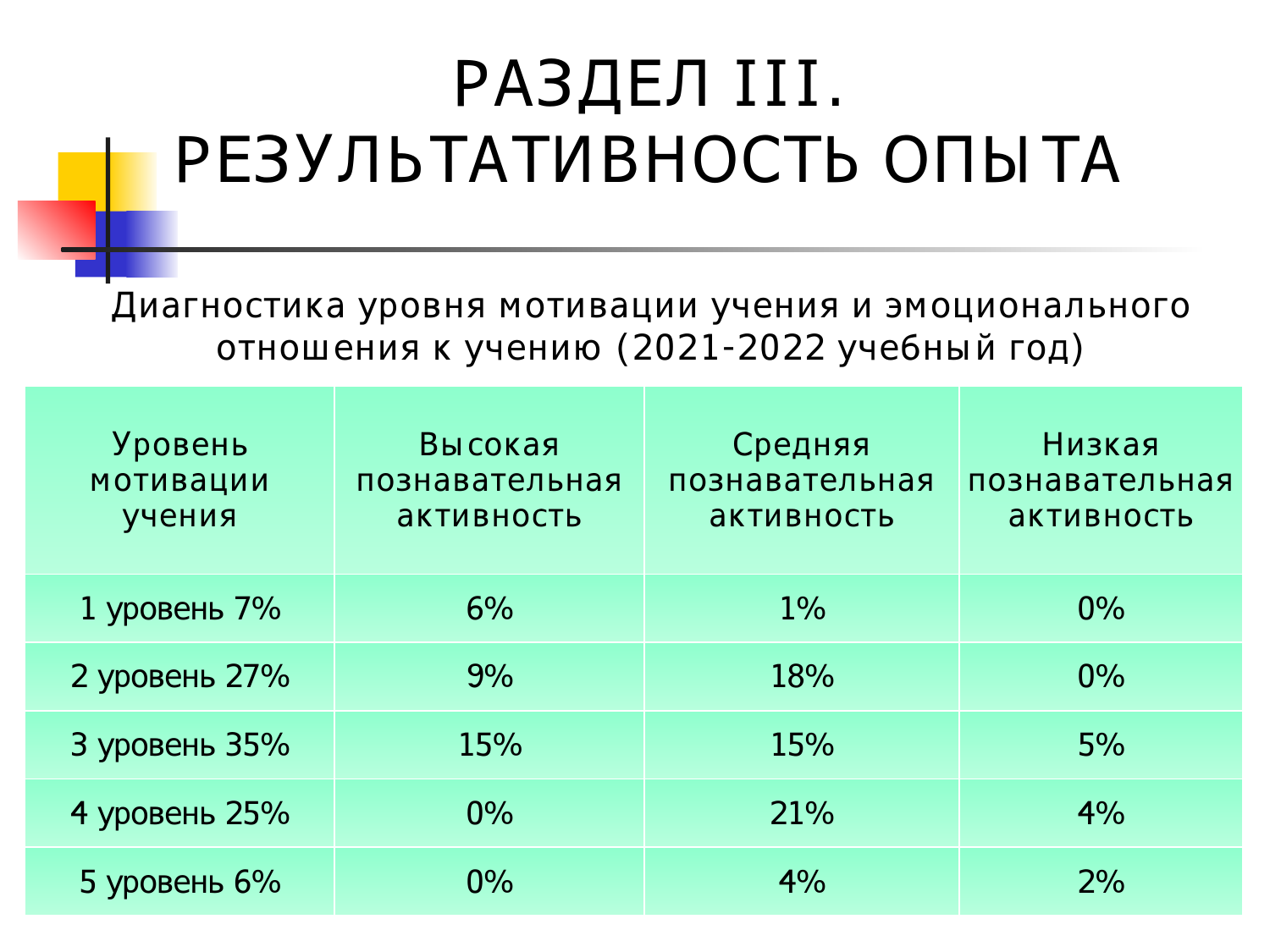

РАЗДЕЛ III. РЕЗУЛЬТАТИВНОСТЬ ОПЫТА
Диагностика уровня мотивации учения и эмоционального отношения к учению (2021-2022 учебный год)
| Уровень мотивации учения | Высокая познавательная активность | Средняя познавательная активность | Низкая познавательная активность |
| --- | --- | --- | --- |
| 1 уровень 7% | 6% | 1% | 0% |
| 2 уровень 27% | 9% | 18% | 0% |
| 3 уровень 35% | 15% | 15% | 5% |
| 4 уровень 25% | 0% | 21% | 4% |
| 5 уровень 6% | 0% | 4% | 2% |